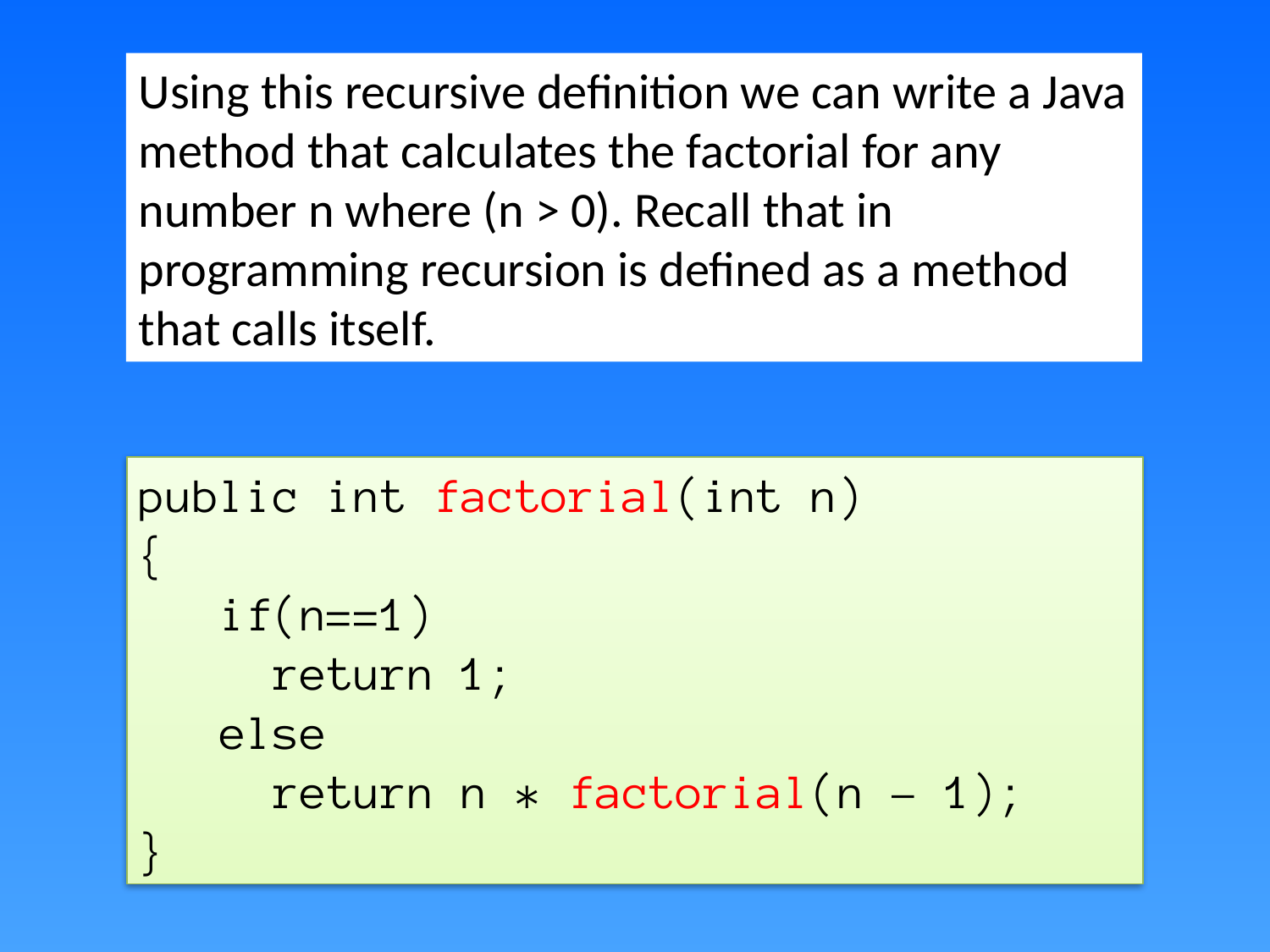

Using this recursive definition we can write a Java method that calculates the factorial for any number n where (n > 0). Recall that in programming recursion is defined as a method that calls itself.
public int factorial(int n)
{
   if(n==1)
     return 1;
   else
     return n * factorial(n – 1);
}